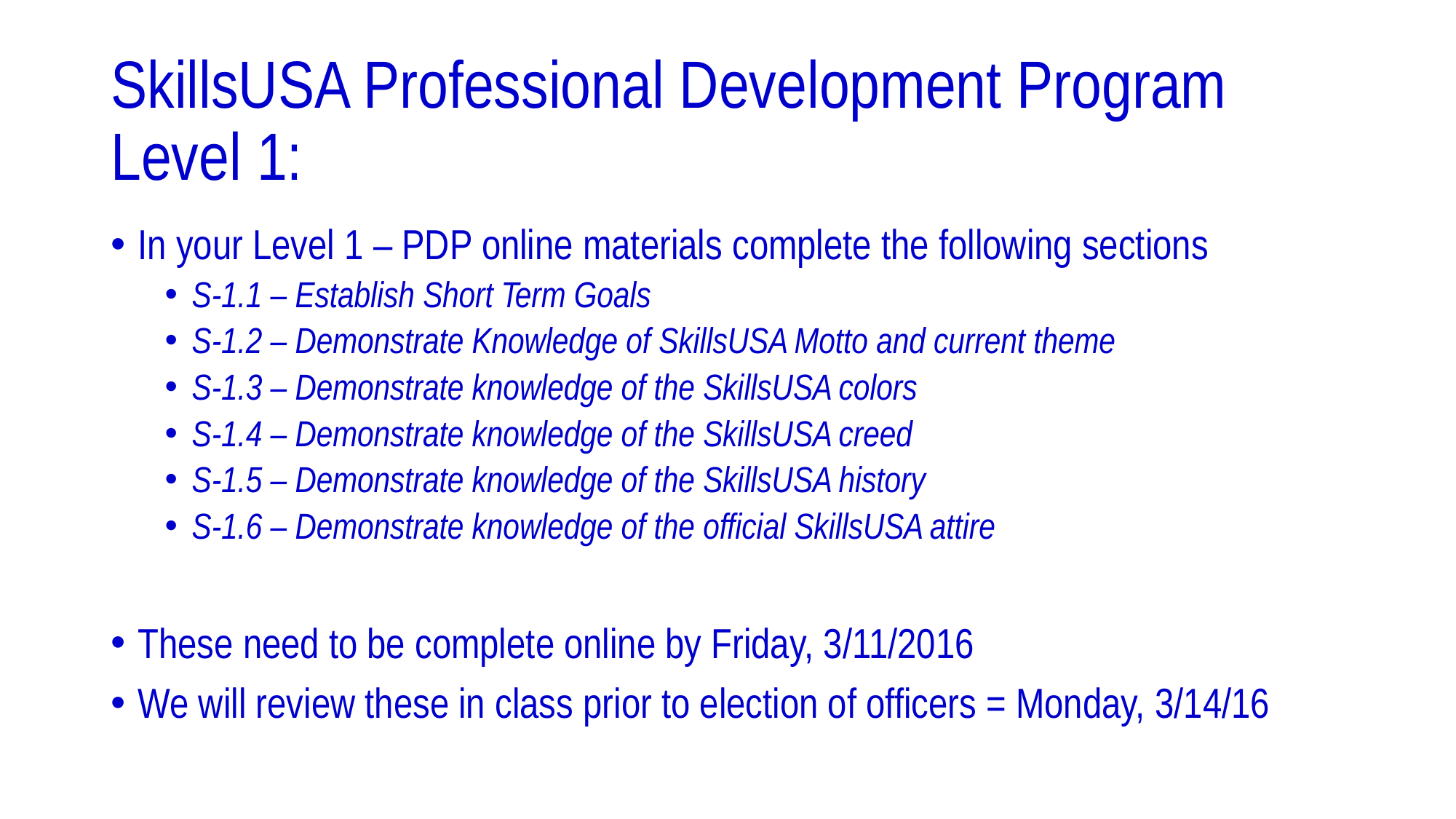

# SkillsUSA Professional Development Program Level 1:
In your Level 1 – PDP online materials complete the following sections
S-1.1 – Establish Short Term Goals
S-1.2 – Demonstrate Knowledge of SkillsUSA Motto and current theme
S-1.3 – Demonstrate knowledge of the SkillsUSA colors
S-1.4 – Demonstrate knowledge of the SkillsUSA creed
S-1.5 – Demonstrate knowledge of the SkillsUSA history
S-1.6 – Demonstrate knowledge of the official SkillsUSA attire

These need to be complete online by Friday, 3/11/2016
We will review these in class prior to election of officers = Monday, 3/14/16